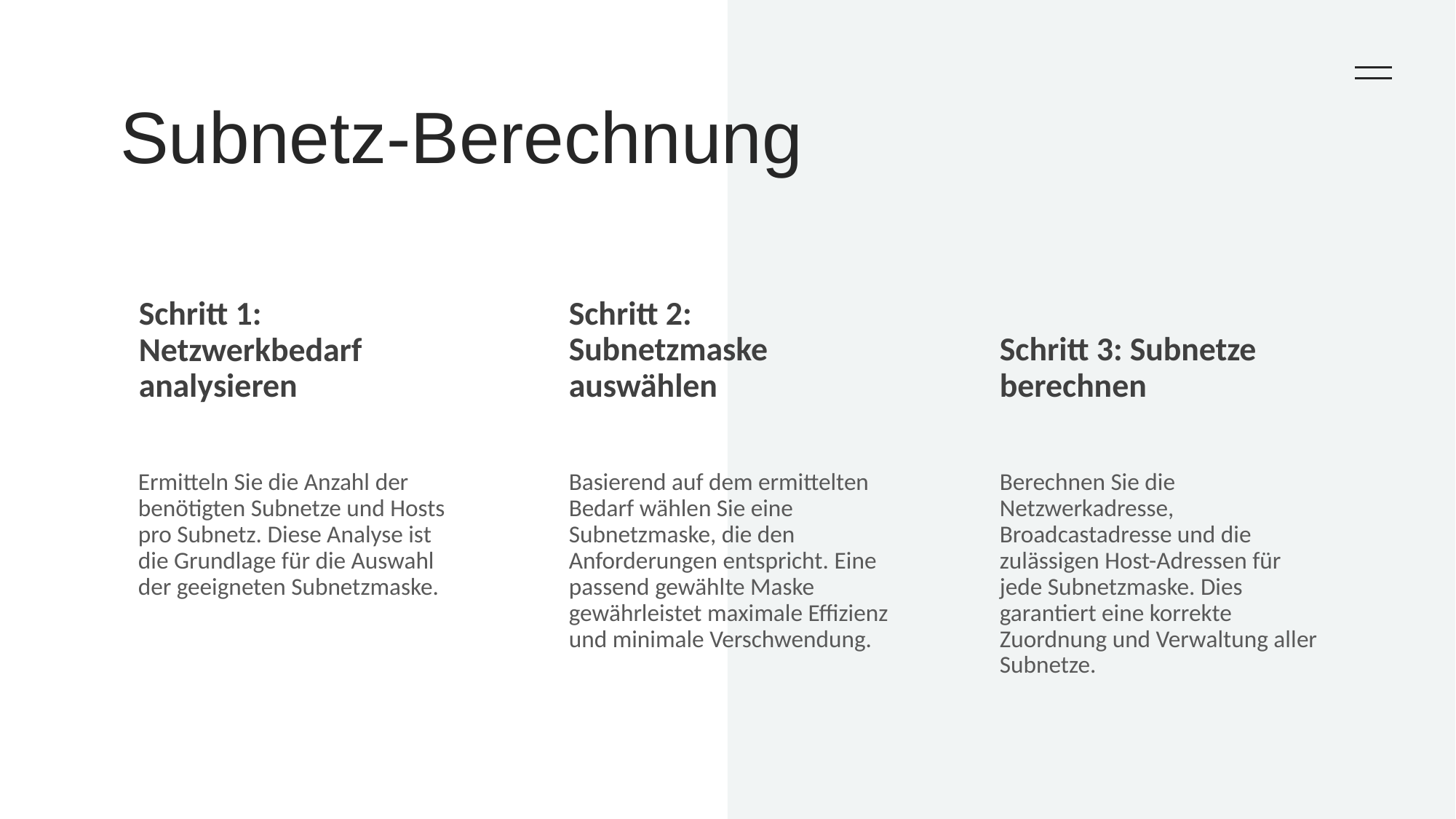

# Subnetz-Berechnung
Schritt 2: Subnetzmaske auswählen
Schritt 3: Subnetze berechnen
Schritt 1: Netzwerkbedarf analysieren
Ermitteln Sie die Anzahl der benötigten Subnetze und Hosts pro Subnetz. Diese Analyse ist die Grundlage für die Auswahl der geeigneten Subnetzmaske.
Basierend auf dem ermittelten Bedarf wählen Sie eine Subnetzmaske, die den Anforderungen entspricht. Eine passend gewählte Maske gewährleistet maximale Effizienz und minimale Verschwendung.
Berechnen Sie die Netzwerkadresse, Broadcastadresse und die zulässigen Host-Adressen für jede Subnetzmaske. Dies garantiert eine korrekte Zuordnung und Verwaltung aller Subnetze.